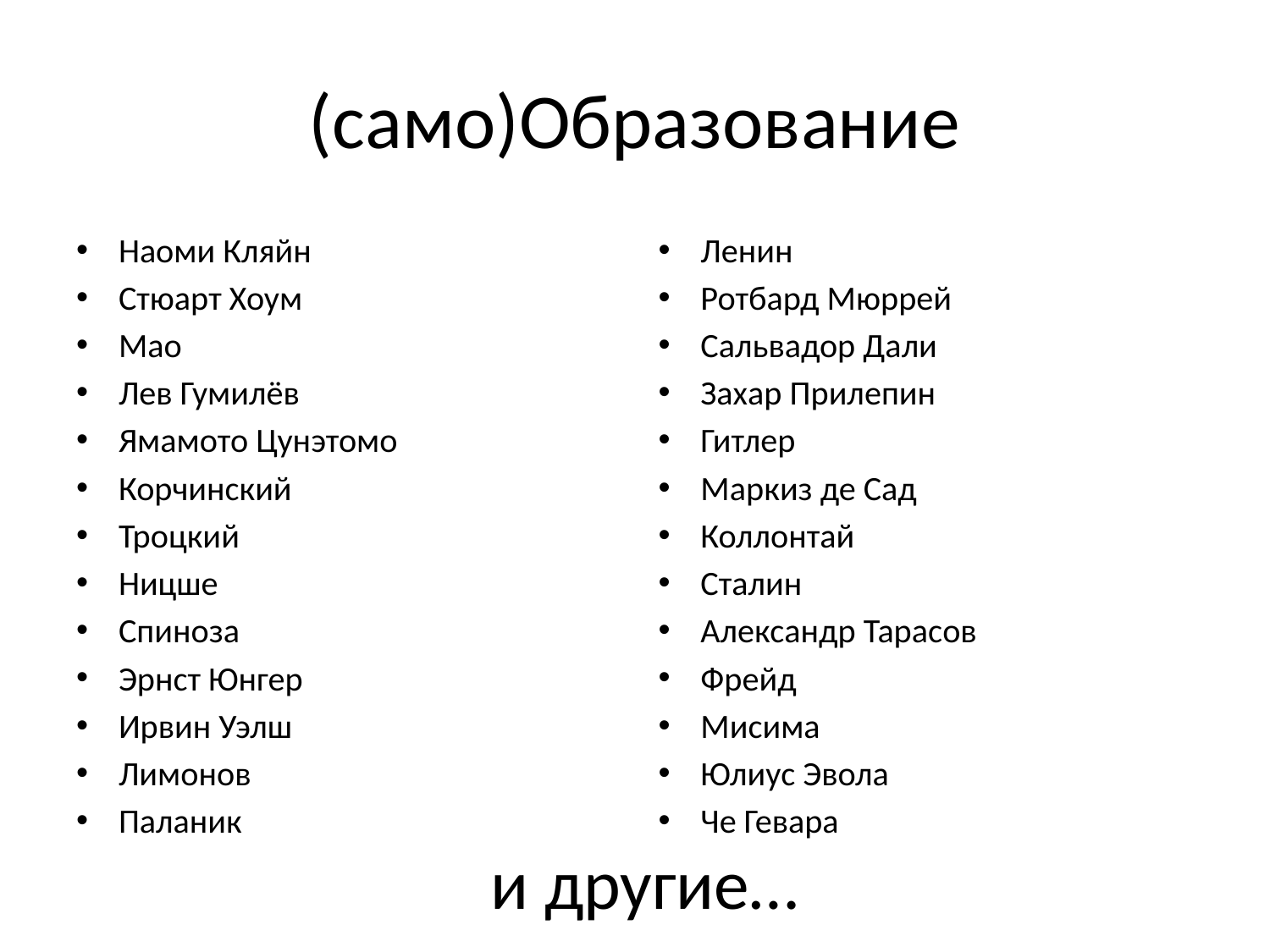

# (само)Образование
Наоми Кляйн
Стюарт Хоум
Мао
Лев Гумилёв
Ямамото Цунэтомо
Корчинский
Троцкий
Ницше
Спиноза
Эрнст Юнгер
Ирвин Уэлш
Лимонов
Паланик

Ленин
Ротбард Мюррей
Сальвадор Дали
Захар Прилепин
Гитлер
Маркиз де Сад
Коллонтай
Сталин
Александр Тарасов
Фрейд
Мисима
Юлиус Эвола
Че Гевара

и другие…